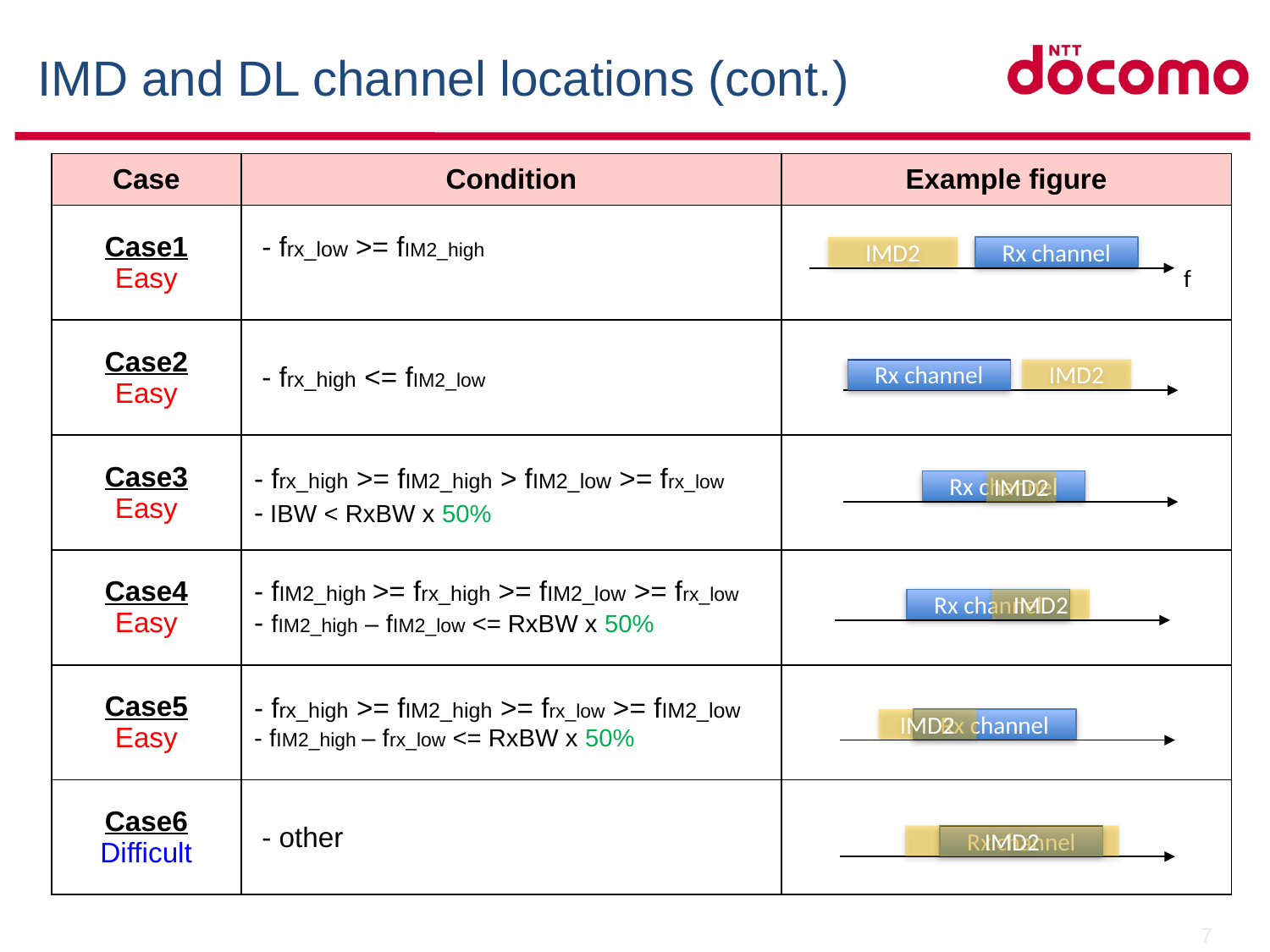

# IMD and DL channel locations (cont.)
| Case | Condition | Example figure |
| --- | --- | --- |
| Case1 Easy | - frx\_low >= fIM2\_high |  |
| Case2 Easy | - frx\_high <= fIM2\_low |  |
| Case3 Easy | - frx\_high >= fIM2\_high > fIM2\_low >= frx\_low 　 - IBW < RxBW x 50% |  |
| Case4 Easy | - fIM2\_high >= frx\_high >= fIM2\_low >= frx\_low - fIM2\_high – fIM2\_low <= RxBW x 50% |  |
| Case5 Easy | - frx\_high >= fIM2\_high >= frx\_low >= fIM2\_low - fIM2\_high – frx\_low <= RxBW x 50% |  |
| Case6 Difficult | - other |  |

IMD2
Rx channel
f
IMD2
Rx channel
IMD2
Rx channel
IMD2
Rx channel
IMD2
Rx channel
IMD2
Rx channel